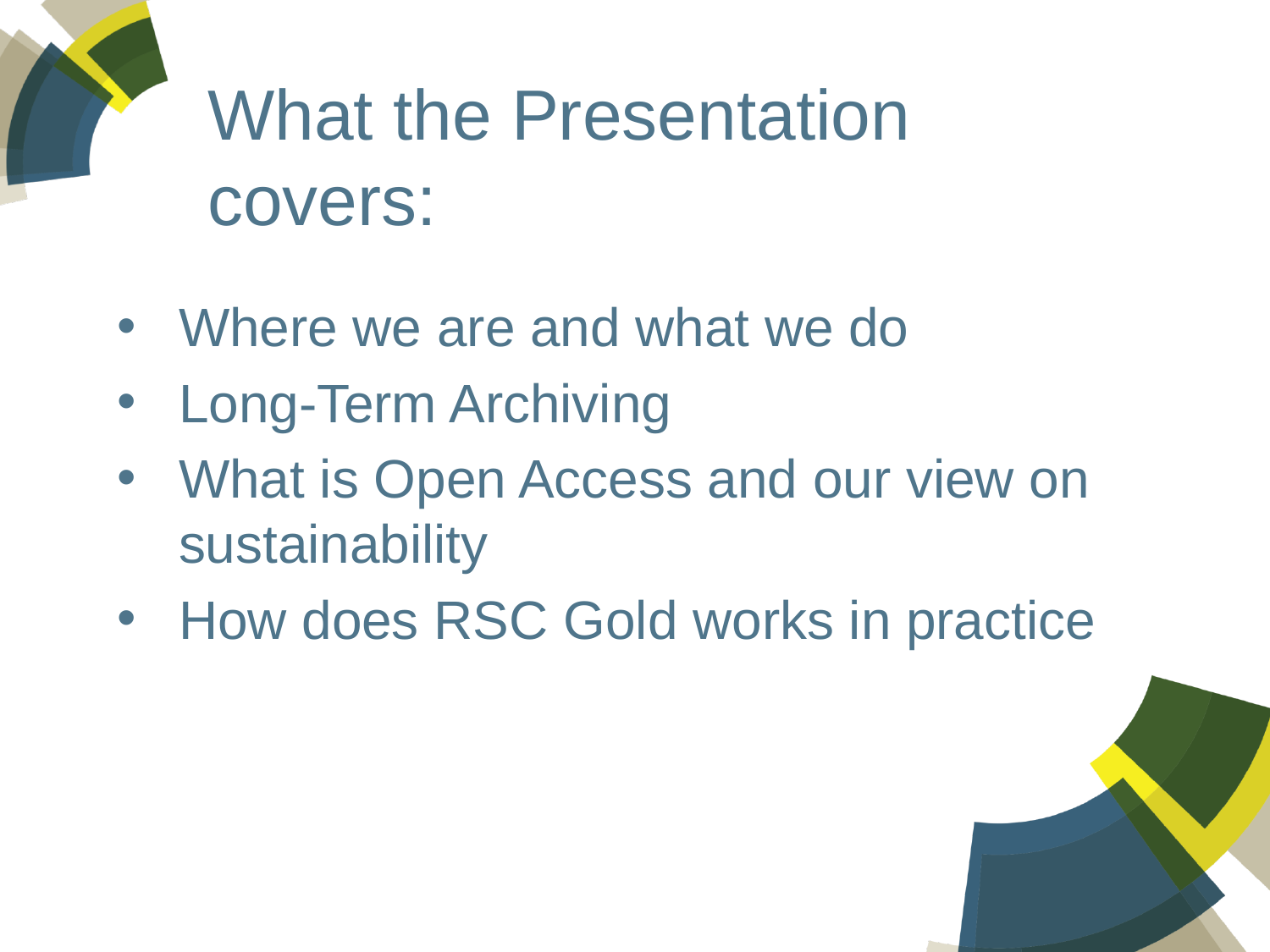

# What the Presentation covers:
Where we are and what we do
Long-Term Archiving
What is Open Access and our view on sustainability
How does RSC Gold works in practice